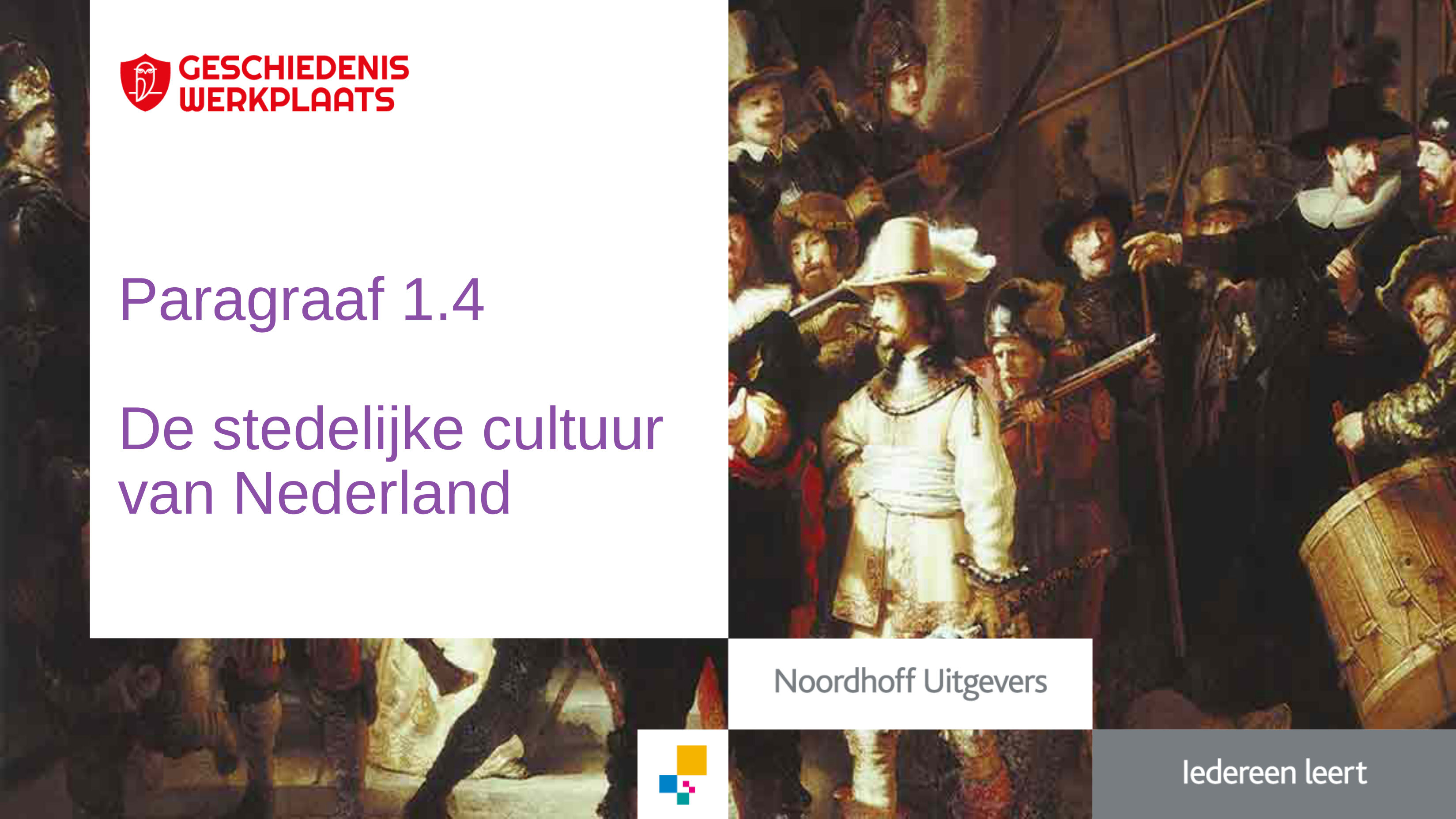

# Paragraaf 1.4 De stedelijke cultuur van Nederland